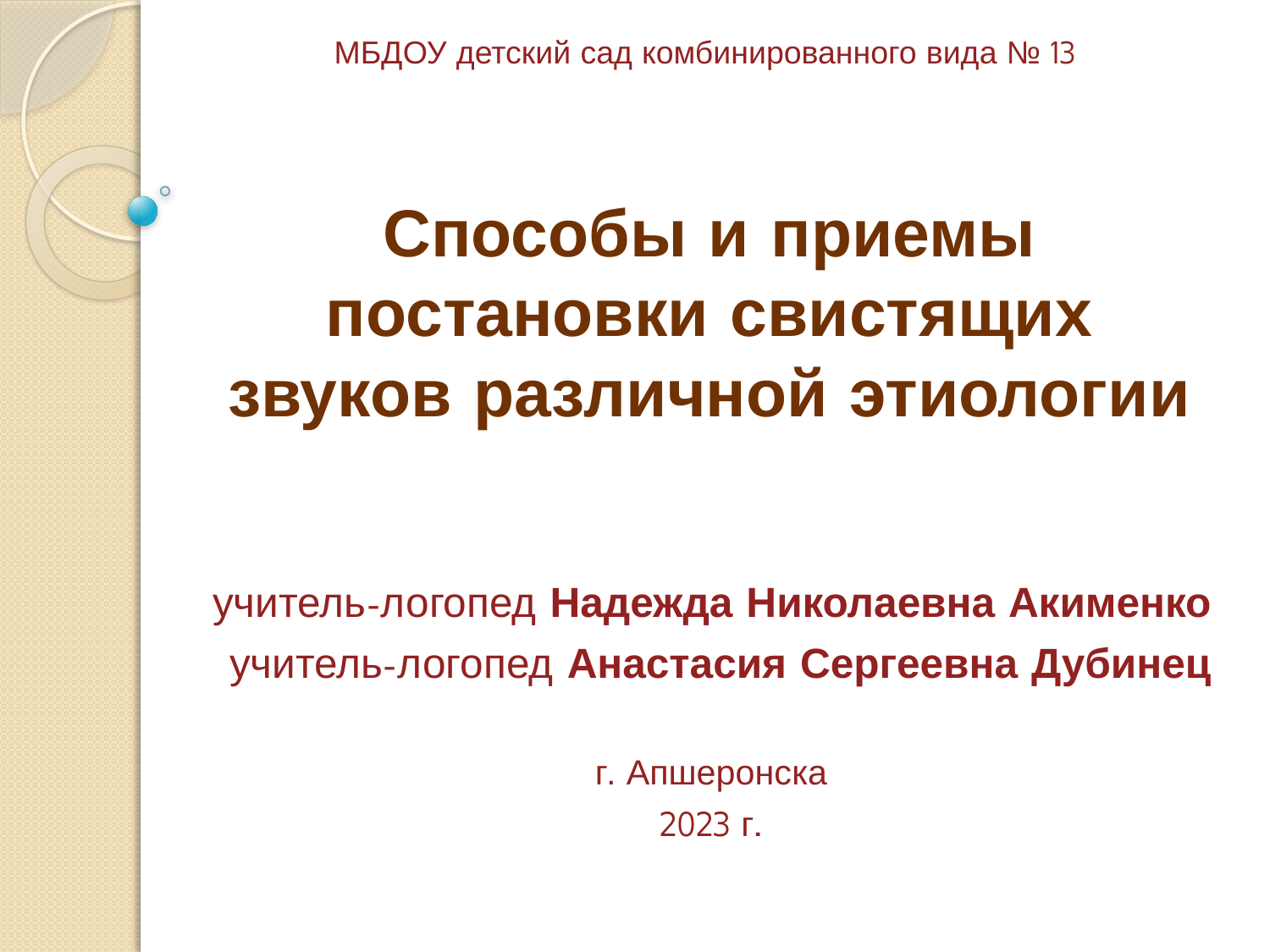

МБДОУ детский сад комбинированного вида № 13
# Способы и приемы постановки свистящих звуков различной этиологии
учитель-логопед Надежда Николаевна Акименко
 учитель-логопед Анастасия Сергеевна Дубинец

г. Апшеронска
2023 г.